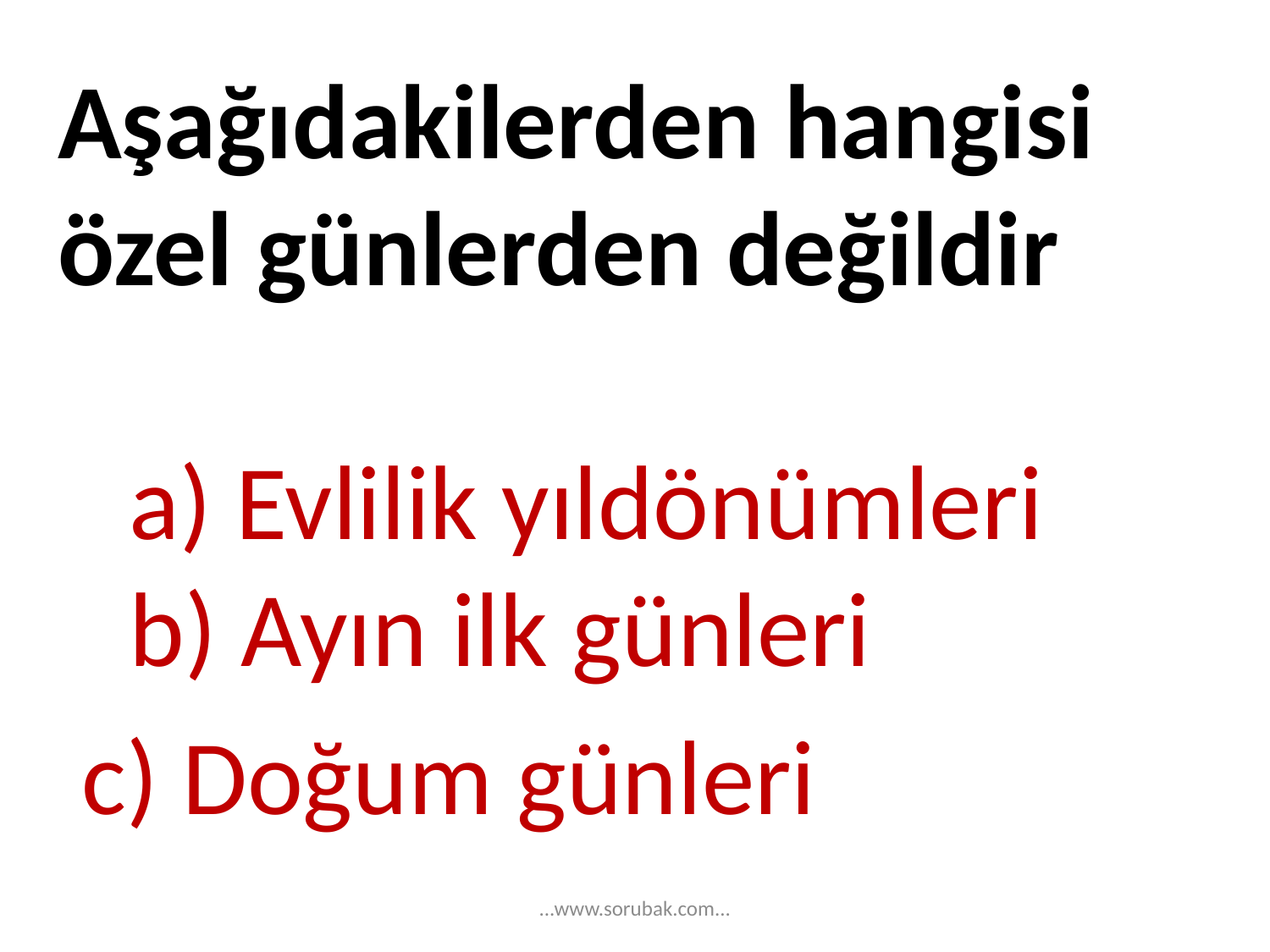

Aşağıdakilerden hangisi özel günlerden değildir                                                           a) Evlilik yıldönümleri           b) Ayın ilk günleri
 c) Doğum günleri

...www.sorubak.com...